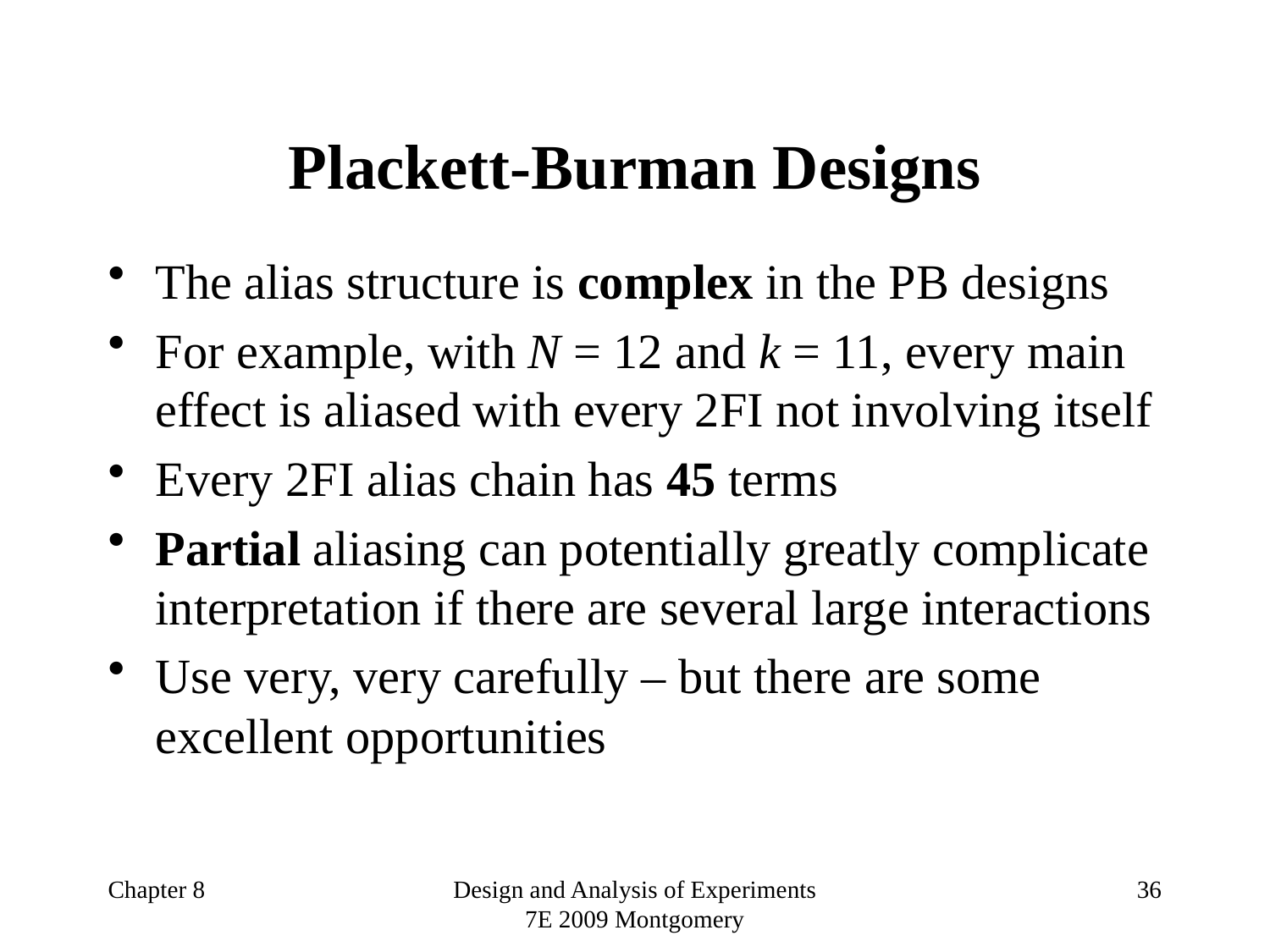

# Plackett-Burman Designs
The alias structure is complex in the PB designs
For example, with N = 12 and k = 11, every main effect is aliased with every 2FI not involving itself
Every 2FI alias chain has 45 terms
Partial aliasing can potentially greatly complicate interpretation if there are several large interactions
Use very, very carefully – but there are some excellent opportunities
Chapter 8
Design and Analysis of Experiments 7E 2009 Montgomery
36